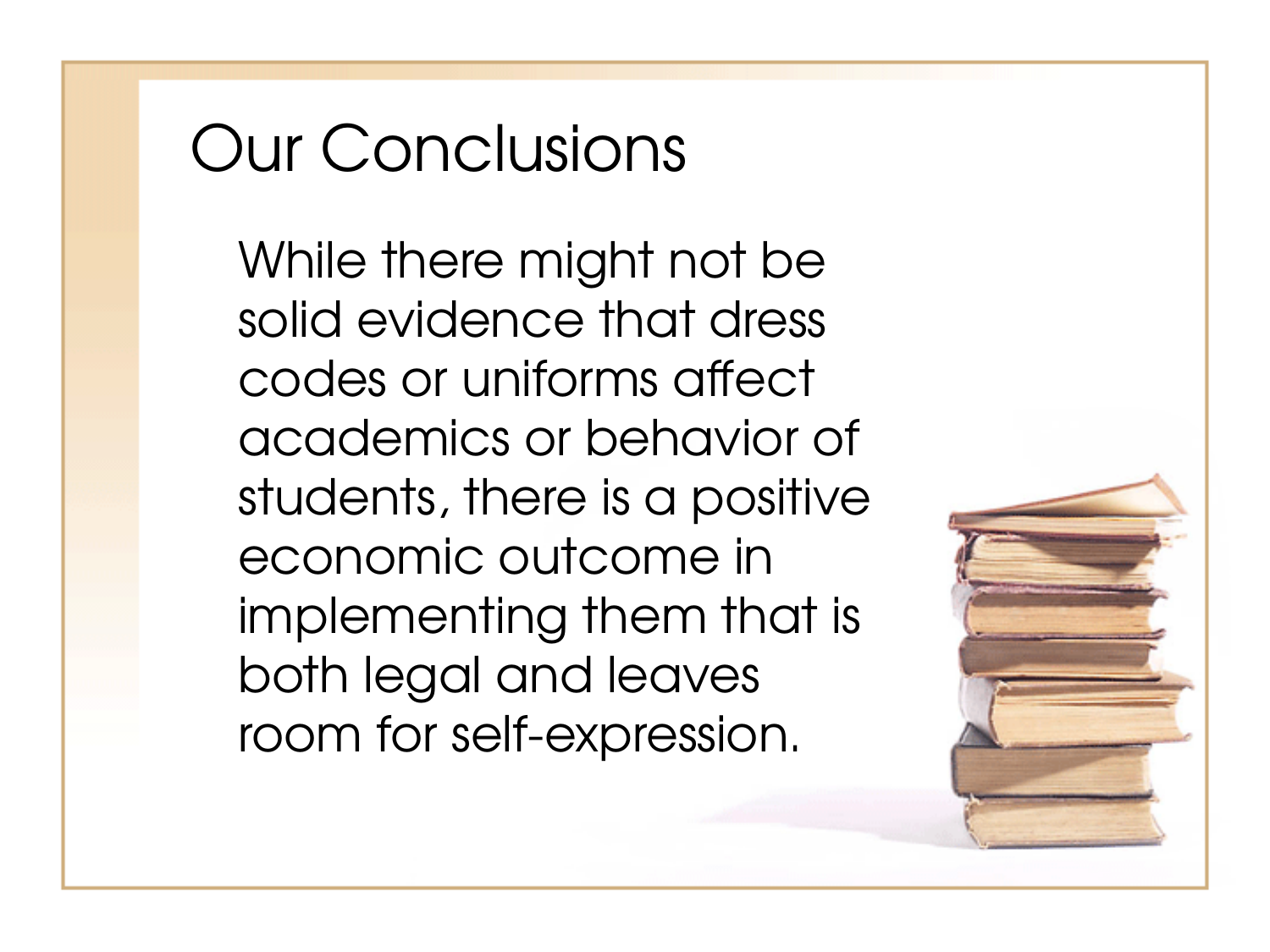

# Our Conclusions
While there might not be solid evidence that dress codes or uniforms affect academics or behavior of students, there is a positive economic outcome in implementing them that is both legal and leaves room for self-expression.